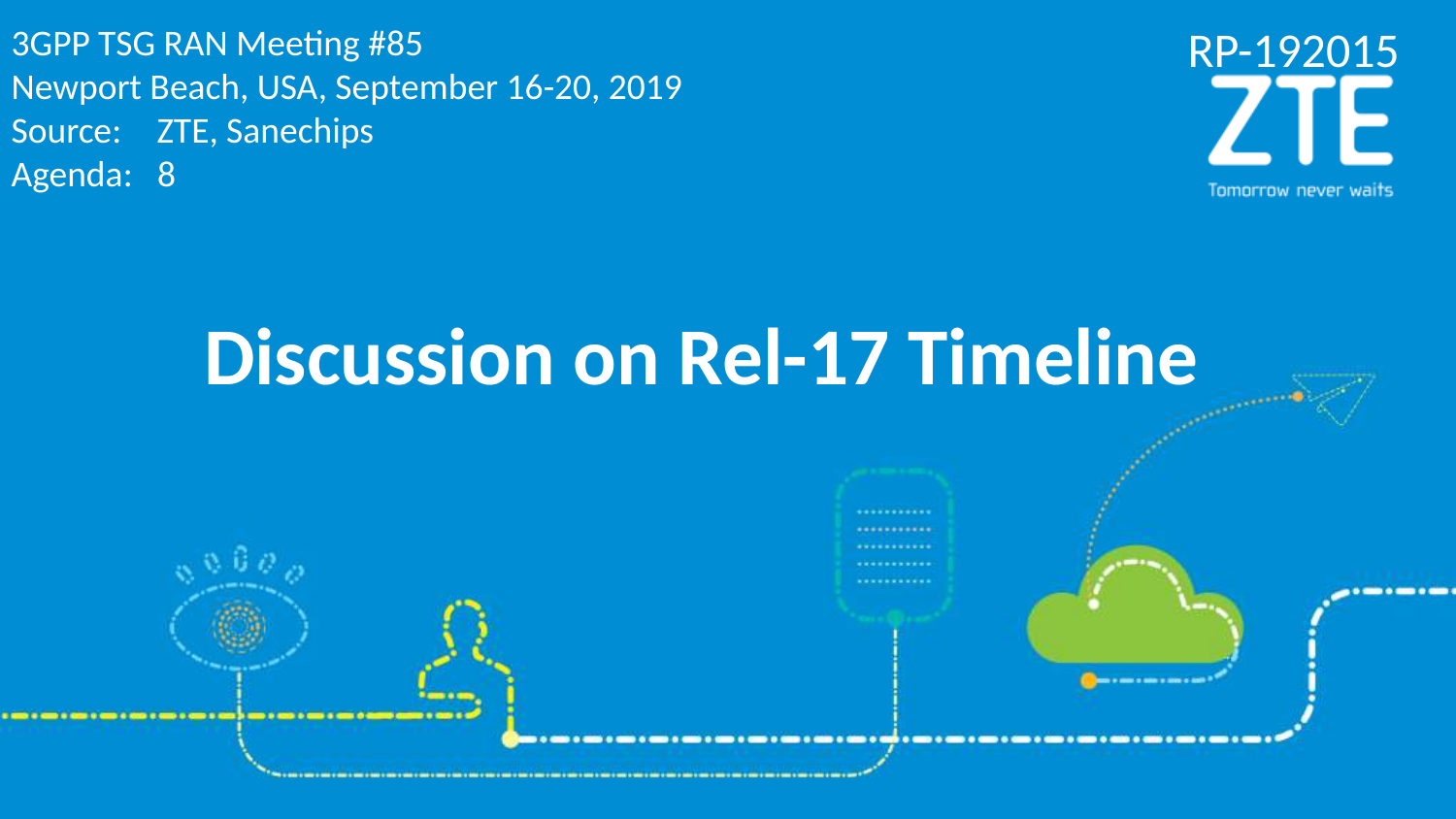

3GPP TSG RAN Meeting #85
Newport Beach, USA, September 16-20, 2019
Source: 	ZTE, Sanechips
Agenda:   8

RP-192015
Discussion on Rel-17 Timeline